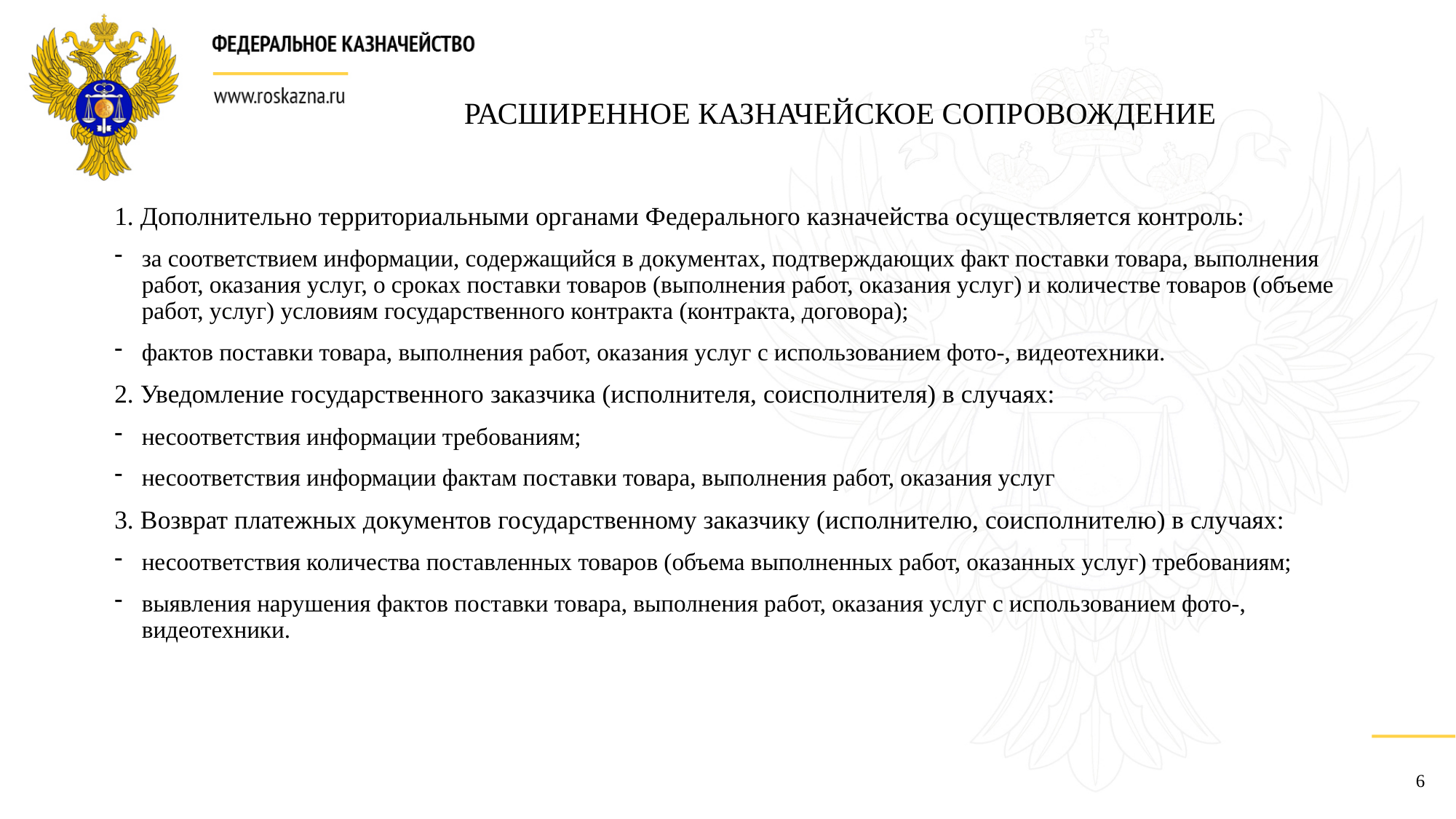

# РАСШИРЕННОЕ КАЗНАЧЕЙСКОЕ СОПРОВОЖДЕНИЕ
1. Дополнительно территориальными органами Федерального казначейства осуществляется контроль:
за соответствием информации, содержащийся в документах, подтверждающих факт поставки товара, выполнения работ, оказания услуг, о сроках поставки товаров (выполнения работ, оказания услуг) и количестве товаров (объеме работ, услуг) условиям государственного контракта (контракта, договора);
фактов поставки товара, выполнения работ, оказания услуг с использованием фото-, видеотехники.
2. Уведомление государственного заказчика (исполнителя, соисполнителя) в случаях:
несоответствия информации требованиям;
несоответствия информации фактам поставки товара, выполнения работ, оказания услуг
3. Возврат платежных документов государственному заказчику (исполнителю, соисполнителю) в случаях:
несоответствия количества поставленных товаров (объема выполненных работ, оказанных услуг) требованиям;
выявления нарушения фактов поставки товара, выполнения работ, оказания услуг с использованием фото-, видеотехники.

6